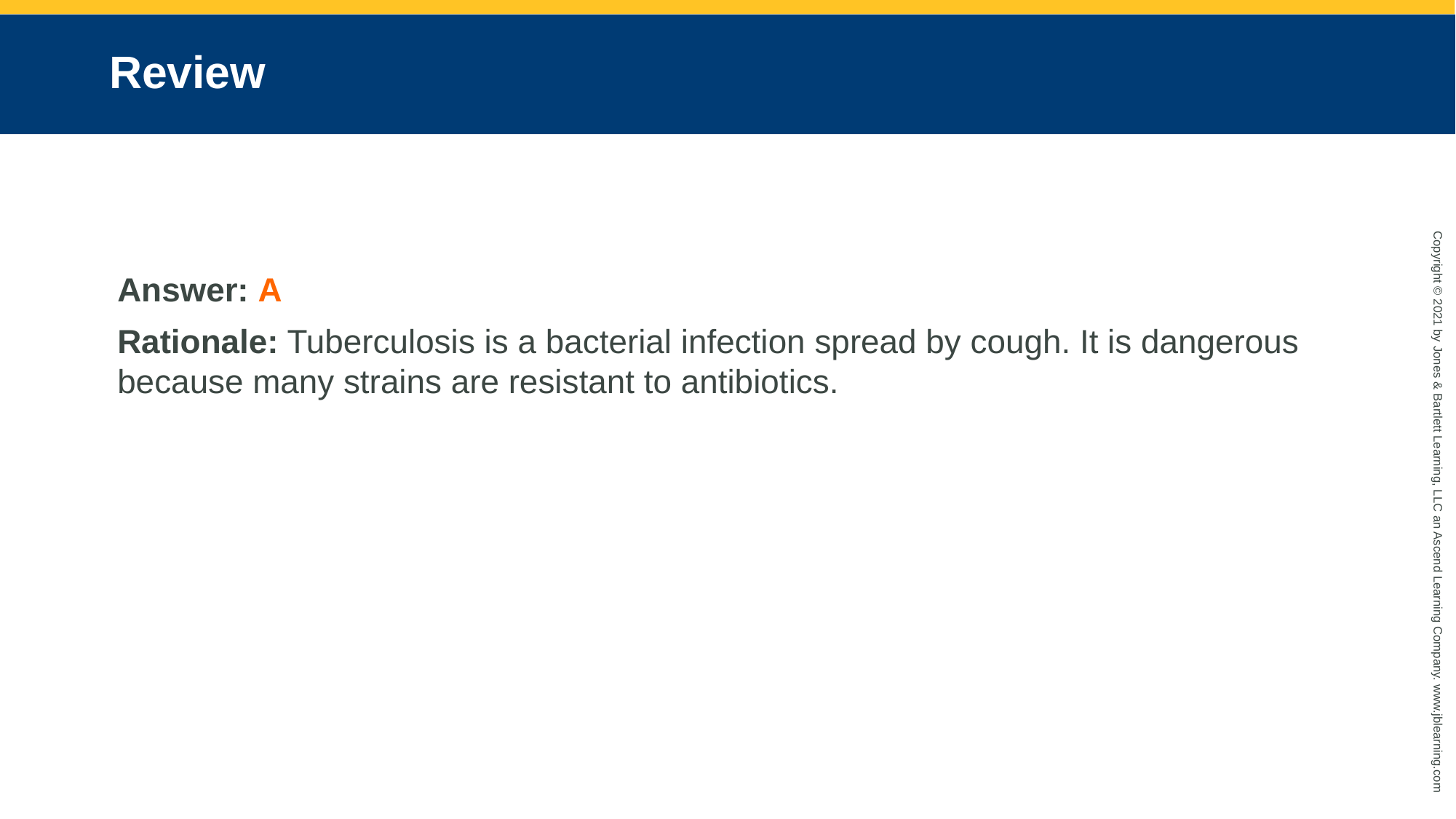

# Review
Answer: A
Rationale: Tuberculosis is a bacterial infection spread by cough. It is dangerous because many strains are resistant to antibiotics.